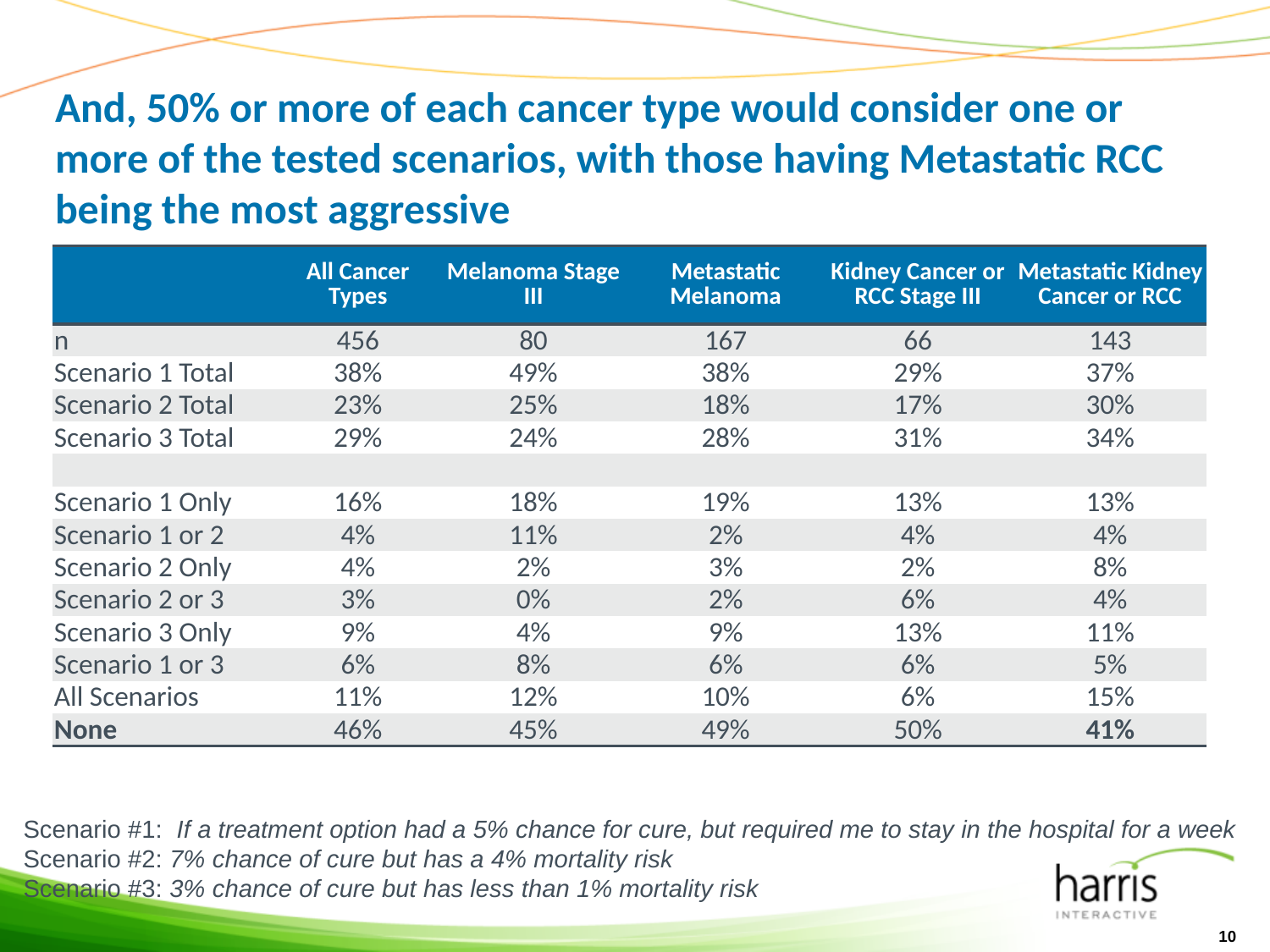

# And, 50% or more of each cancer type would consider one or more of the tested scenarios, with those having Metastatic RCC being the most aggressive
|  | All Cancer Types | Melanoma Stage III | Metastatic Melanoma | Kidney Cancer or RCC Stage III | Metastatic Kidney Cancer or RCC |
| --- | --- | --- | --- | --- | --- |
| n | 456 | 80 | 167 | 66 | 143 |
| Scenario 1 Total | 38% | 49% | 38% | 29% | 37% |
| Scenario 2 Total | 23% | 25% | 18% | 17% | 30% |
| Scenario 3 Total | 29% | 24% | 28% | 31% | 34% |
|  |  |  |  |  |  |
| Scenario 1 Only | 16% | 18% | 19% | 13% | 13% |
| Scenario 1 or 2 | 4% | 11% | 2% | 4% | 4% |
| Scenario 2 Only | 4% | 2% | 3% | 2% | 8% |
| Scenario 2 or 3 | 3% | 0% | 2% | 6% | 4% |
| Scenario 3 Only | 9% | 4% | 9% | 13% | 11% |
| Scenario 1 or 3 | 6% | 8% | 6% | 6% | 5% |
| All Scenarios | 11% | 12% | 10% | 6% | 15% |
| None | 46% | 45% | 49% | 50% | 41% |
Scenario #1:  If a treatment option had a 5% chance for cure, but required me to stay in the hospital for a week
Scenario #2: 7% chance of cure but has a 4% mortality risk
Scenario #3: 3% chance of cure but has less than 1% mortality risk
10